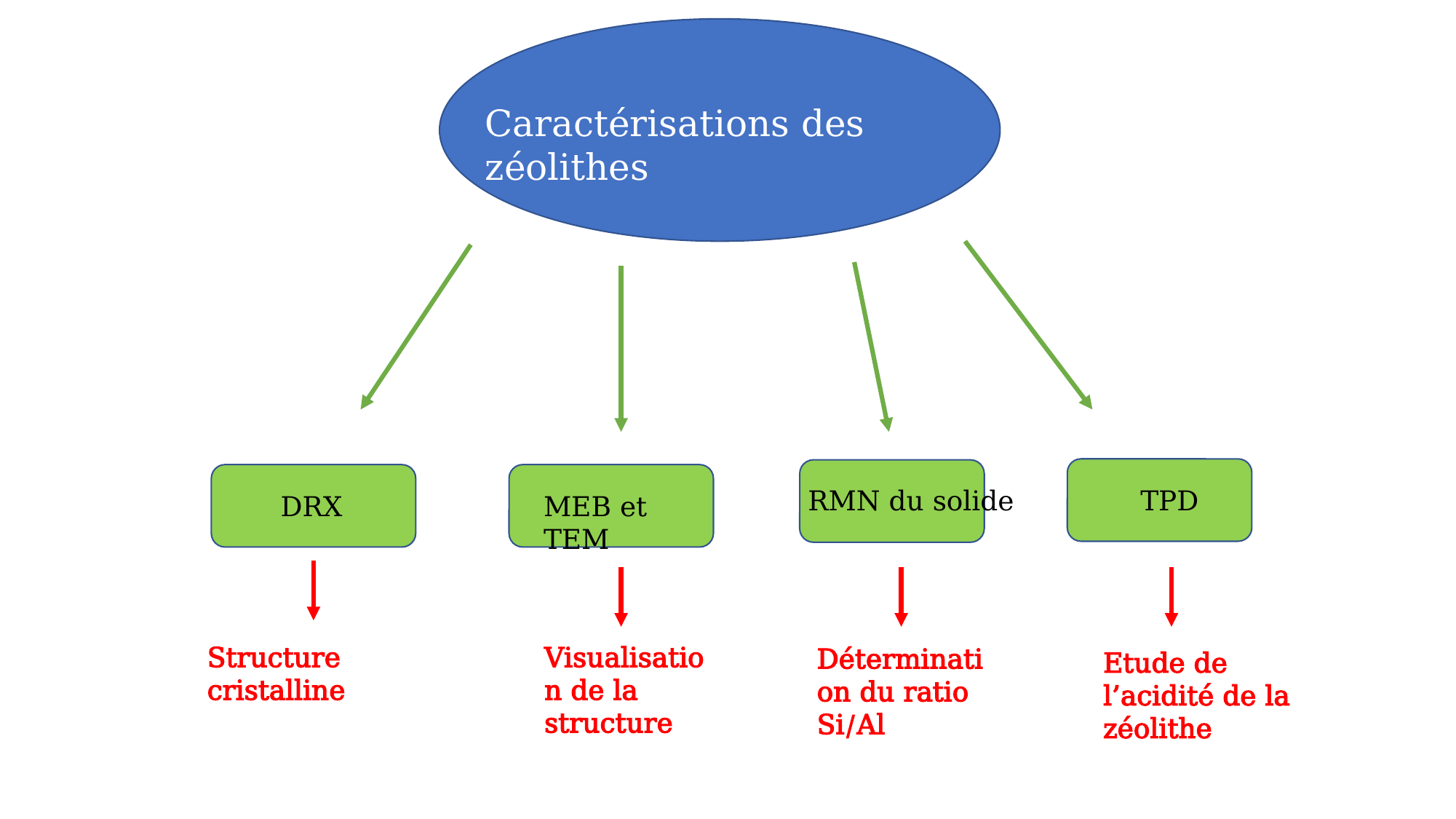

Caractérisations des zéolithes

RMN du solide
TPD
DRX
MEB et TEM
Structure cristalline
Visualisation de la structure
Détermination du ratio Si/Al
Etude de l’acidité de la zéolithe